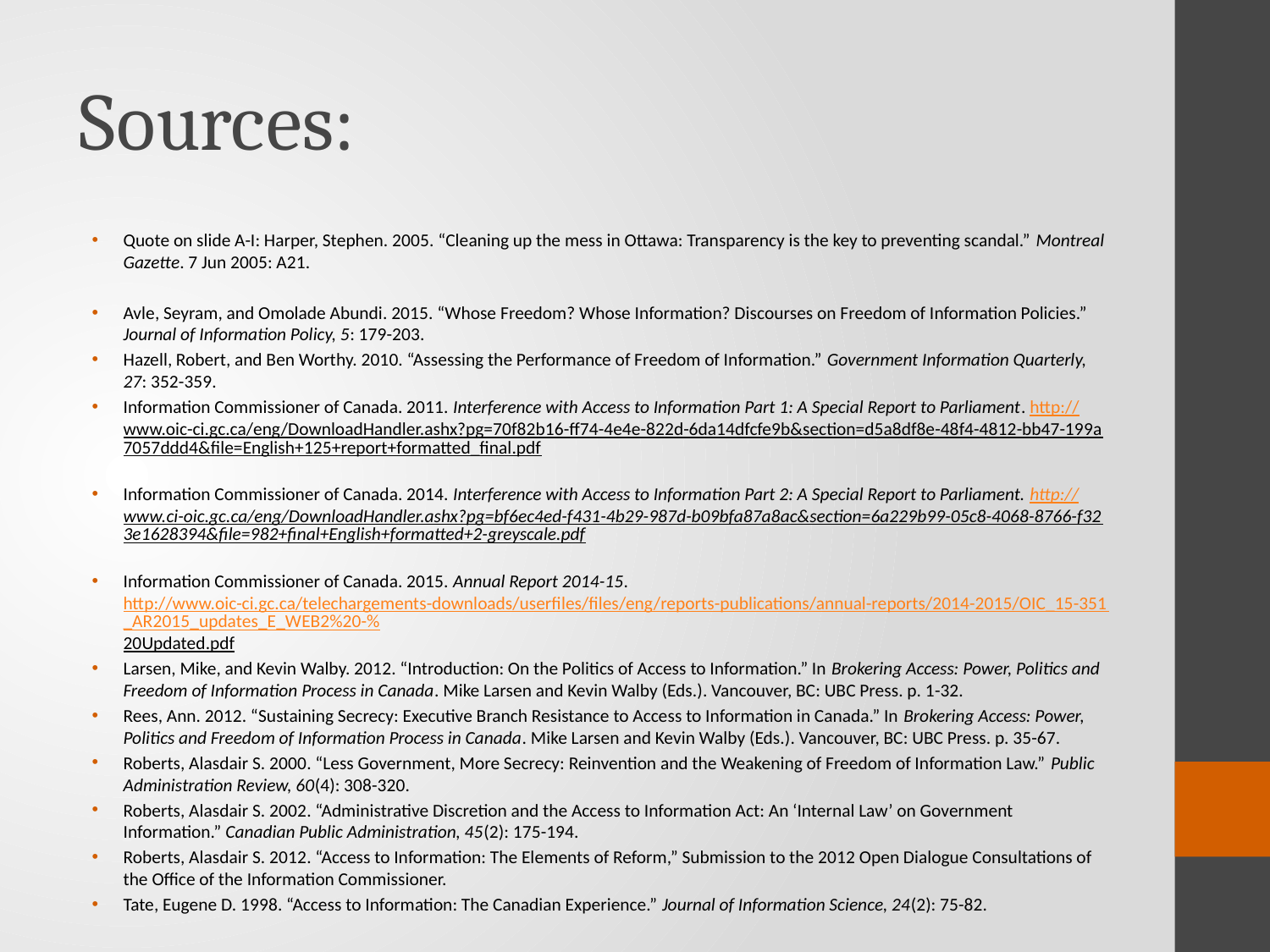

# Sources:
Quote on slide A-I: Harper, Stephen. 2005. “Cleaning up the mess in Ottawa: Transparency is the key to preventing scandal.” Montreal Gazette. 7 Jun 2005: A21.

Avle, Seyram, and Omolade Abundi. 2015. “Whose Freedom? Whose Information? Discourses on Freedom of Information Policies.” Journal of Information Policy, 5: 179-203.
Hazell, Robert, and Ben Worthy. 2010. “Assessing the Performance of Freedom of Information.” Government Information Quarterly, 27: 352-359.
Information Commissioner of Canada. 2011. Interference with Access to Information Part 1: A Special Report to Parliament. http://www.oic-ci.gc.ca/eng/DownloadHandler.ashx?pg=70f82b16-ff74-4e4e-822d-6da14dfcfe9b&section=d5a8df8e-48f4-4812-bb47-199a7057ddd4&file=English+125+report+formatted_final.pdf
Information Commissioner of Canada. 2014. Interference with Access to Information Part 2: A Special Report to Parliament. http://www.ci-oic.gc.ca/eng/DownloadHandler.ashx?pg=bf6ec4ed-f431-4b29-987d-b09bfa87a8ac&section=6a229b99-05c8-4068-8766-f323e1628394&file=982+final+English+formatted+2-greyscale.pdf
Information Commissioner of Canada. 2015. Annual Report 2014-15. http://www.oic-ci.gc.ca/telechargements-downloads/userfiles/files/eng/reports-publications/annual-reports/2014-2015/OIC_15-351_AR2015_updates_E_WEB2%20-%20Updated.pdf
Larsen, Mike, and Kevin Walby. 2012. “Introduction: On the Politics of Access to Information.” In Brokering Access: Power, Politics and Freedom of Information Process in Canada. Mike Larsen and Kevin Walby (Eds.). Vancouver, BC: UBC Press. p. 1-32.
Rees, Ann. 2012. “Sustaining Secrecy: Executive Branch Resistance to Access to Information in Canada.” In Brokering Access: Power, Politics and Freedom of Information Process in Canada. Mike Larsen and Kevin Walby (Eds.). Vancouver, BC: UBC Press. p. 35-67.
Roberts, Alasdair S. 2000. “Less Government, More Secrecy: Reinvention and the Weakening of Freedom of Information Law.” Public Administration Review, 60(4): 308-320.
Roberts, Alasdair S. 2002. “Administrative Discretion and the Access to Information Act: An ‘Internal Law’ on Government Information.” Canadian Public Administration, 45(2): 175-194.
Roberts, Alasdair S. 2012. “Access to Information: The Elements of Reform,” Submission to the 2012 Open Dialogue Consultations of the Office of the Information Commissioner.
Tate, Eugene D. 1998. “Access to Information: The Canadian Experience.” Journal of Information Science, 24(2): 75-82.